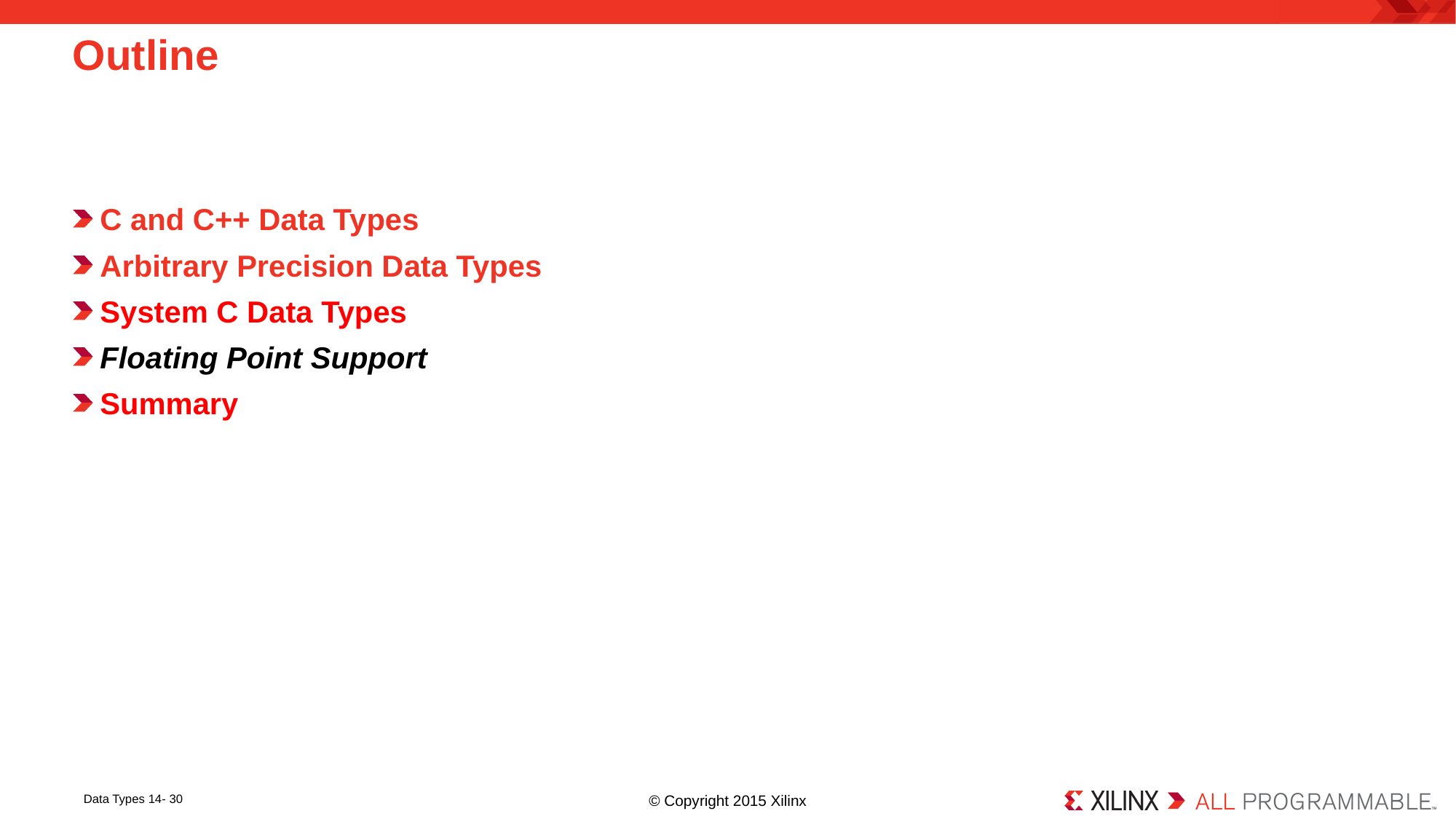

# Outline
C and C++ Data Types
Arbitrary Precision Data Types
System C Data Types
Floating Point Support
Summary
Data Types 14- 30
© Copyright 2015 Xilinx